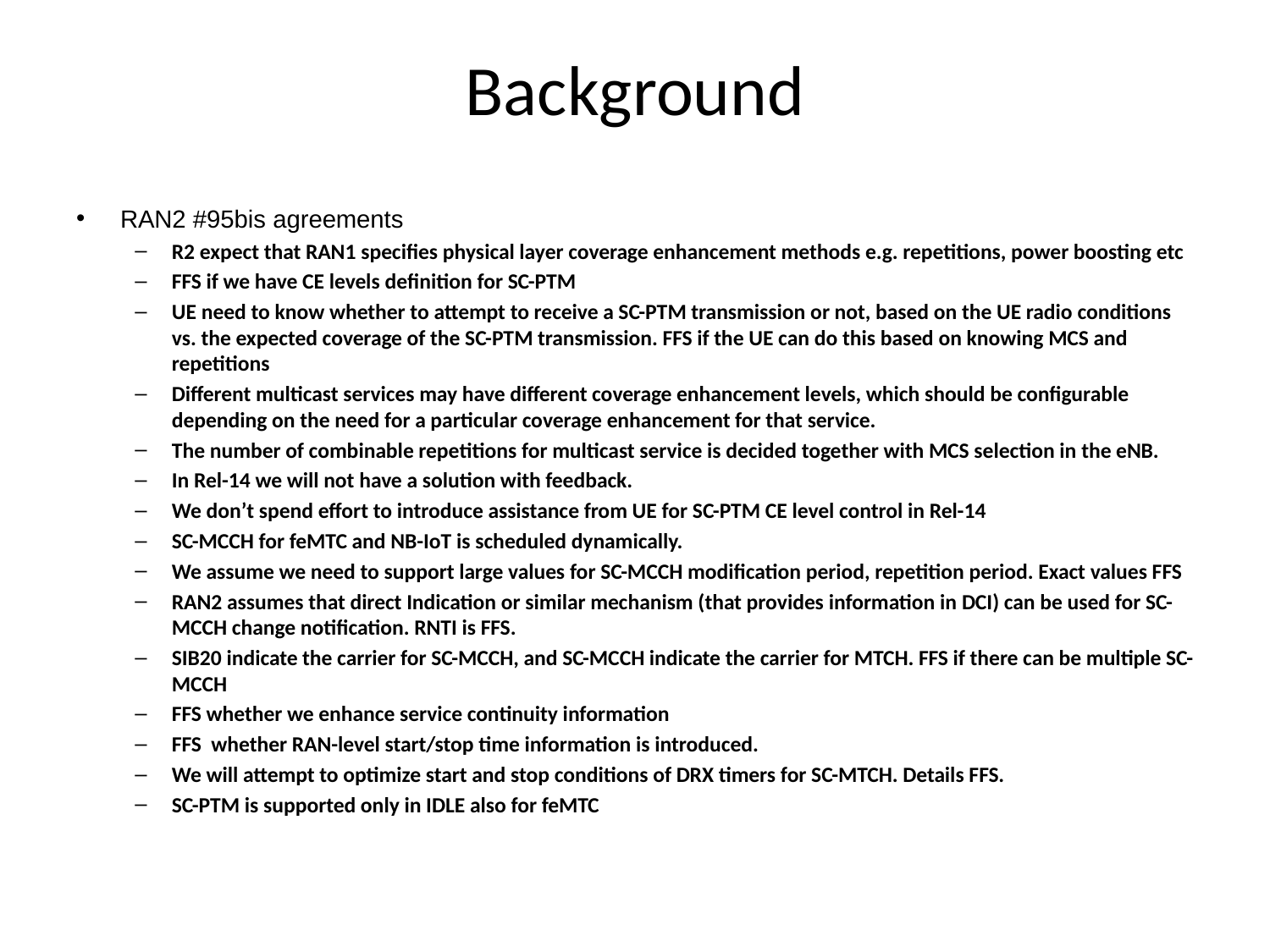

# Background
RAN2 #95bis agreements
R2 expect that RAN1 specifies physical layer coverage enhancement methods e.g. repetitions, power boosting etc
FFS if we have CE levels definition for SC-PTM
UE need to know whether to attempt to receive a SC-PTM transmission or not, based on the UE radio conditions vs. the expected coverage of the SC-PTM transmission. FFS if the UE can do this based on knowing MCS and repetitions
Different multicast services may have different coverage enhancement levels, which should be configurable depending on the need for a particular coverage enhancement for that service.
The number of combinable repetitions for multicast service is decided together with MCS selection in the eNB.
In Rel-14 we will not have a solution with feedback.
We don’t spend effort to introduce assistance from UE for SC-PTM CE level control in Rel-14
SC-MCCH for feMTC and NB-IoT is scheduled dynamically.
We assume we need to support large values for SC-MCCH modification period, repetition period. Exact values FFS
RAN2 assumes that direct Indication or similar mechanism (that provides information in DCI) can be used for SC-MCCH change notification. RNTI is FFS.
SIB20 indicate the carrier for SC-MCCH, and SC-MCCH indicate the carrier for MTCH. FFS if there can be multiple SC-MCCH
FFS whether we enhance service continuity information
FFS  whether RAN-level start/stop time information is introduced.
We will attempt to optimize start and stop conditions of DRX timers for SC-MTCH. Details FFS.
SC-PTM is supported only in IDLE also for feMTC